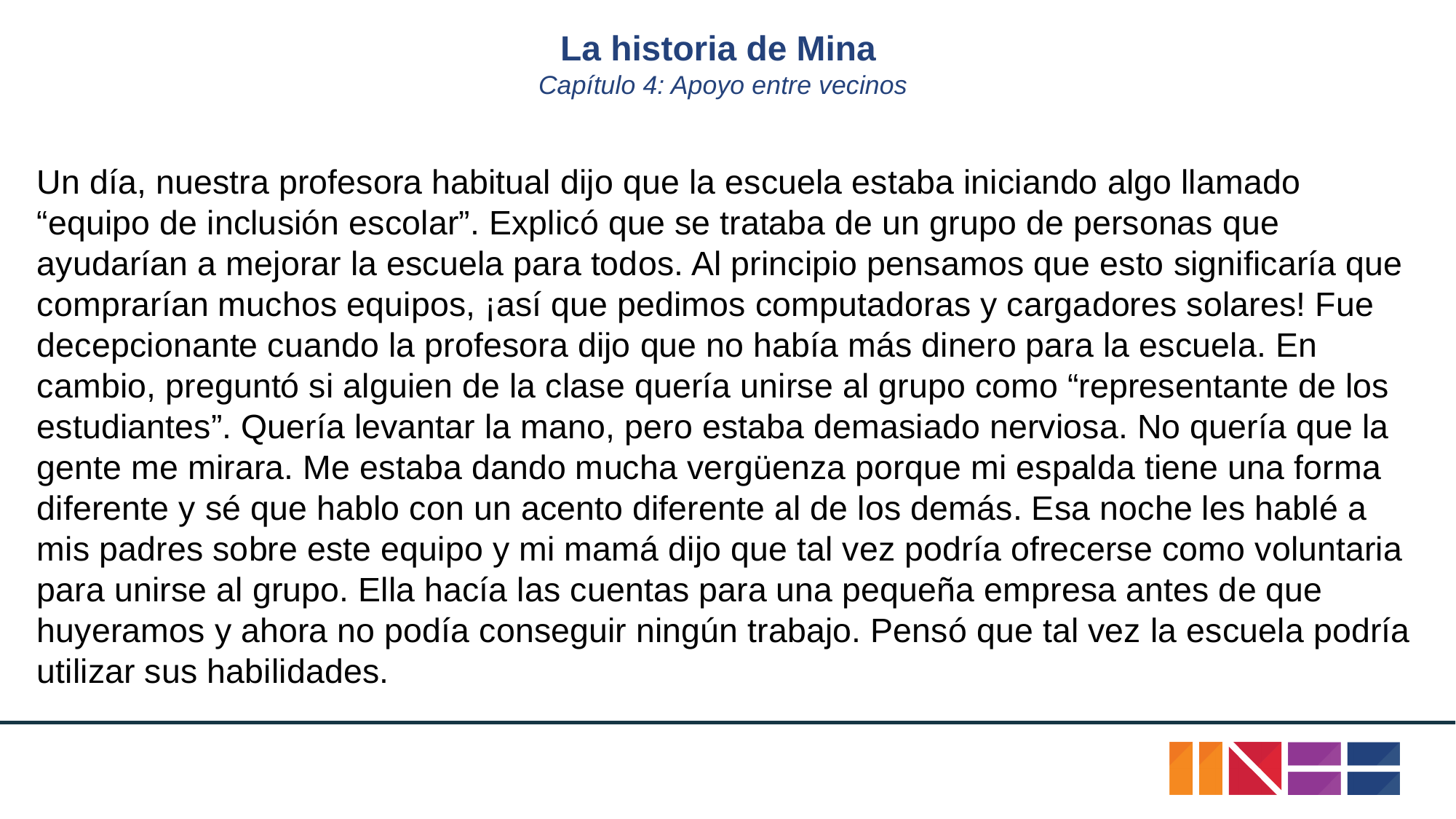

# La historia de Mina
Capítulo 4: Apoyo entre vecinos
Un día, nuestra profesora habitual dijo que la escuela estaba iniciando algo llamado “equipo de inclusión escolar”. Explicó que se trataba de un grupo de personas que ayudarían a mejorar la escuela para todos. Al principio pensamos que esto significaría que comprarían muchos equipos, ¡así que pedimos computadoras y cargadores solares! Fue decepcionante cuando la profesora dijo que no había más dinero para la escuela. En cambio, preguntó si alguien de la clase quería unirse al grupo como “representante de los estudiantes”. Quería levantar la mano, pero estaba demasiado nerviosa. No quería que la gente me mirara. Me estaba dando mucha vergüenza porque mi espalda tiene una forma diferente y sé que hablo con un acento diferente al de los demás. Esa noche les hablé a mis padres sobre este equipo y mi mamá dijo que tal vez podría ofrecerse como voluntaria para unirse al grupo. Ella hacía las cuentas para una pequeña empresa antes de que huyeramos y ahora no podía conseguir ningún trabajo. Pensó que tal vez la escuela podría utilizar sus habilidades.